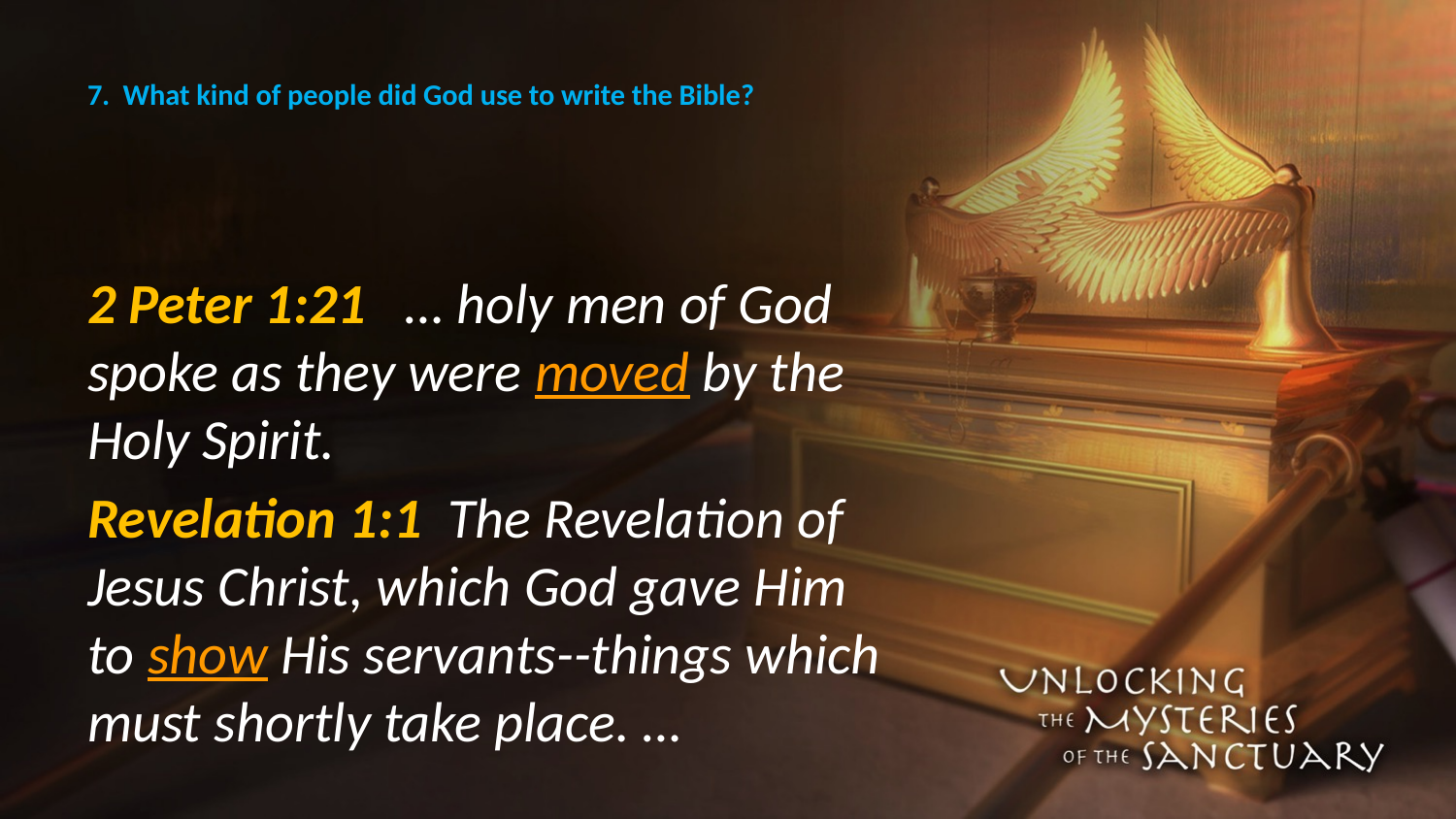

# 7.  What kind of people did God use to write the Bible?

2 Peter 1:21   … holy men of God spoke as they were moved by the Holy Spirit.
Revelation 1:1  The Revelation of Jesus Christ, which God gave Him to show His servants--things which must shortly take place. …